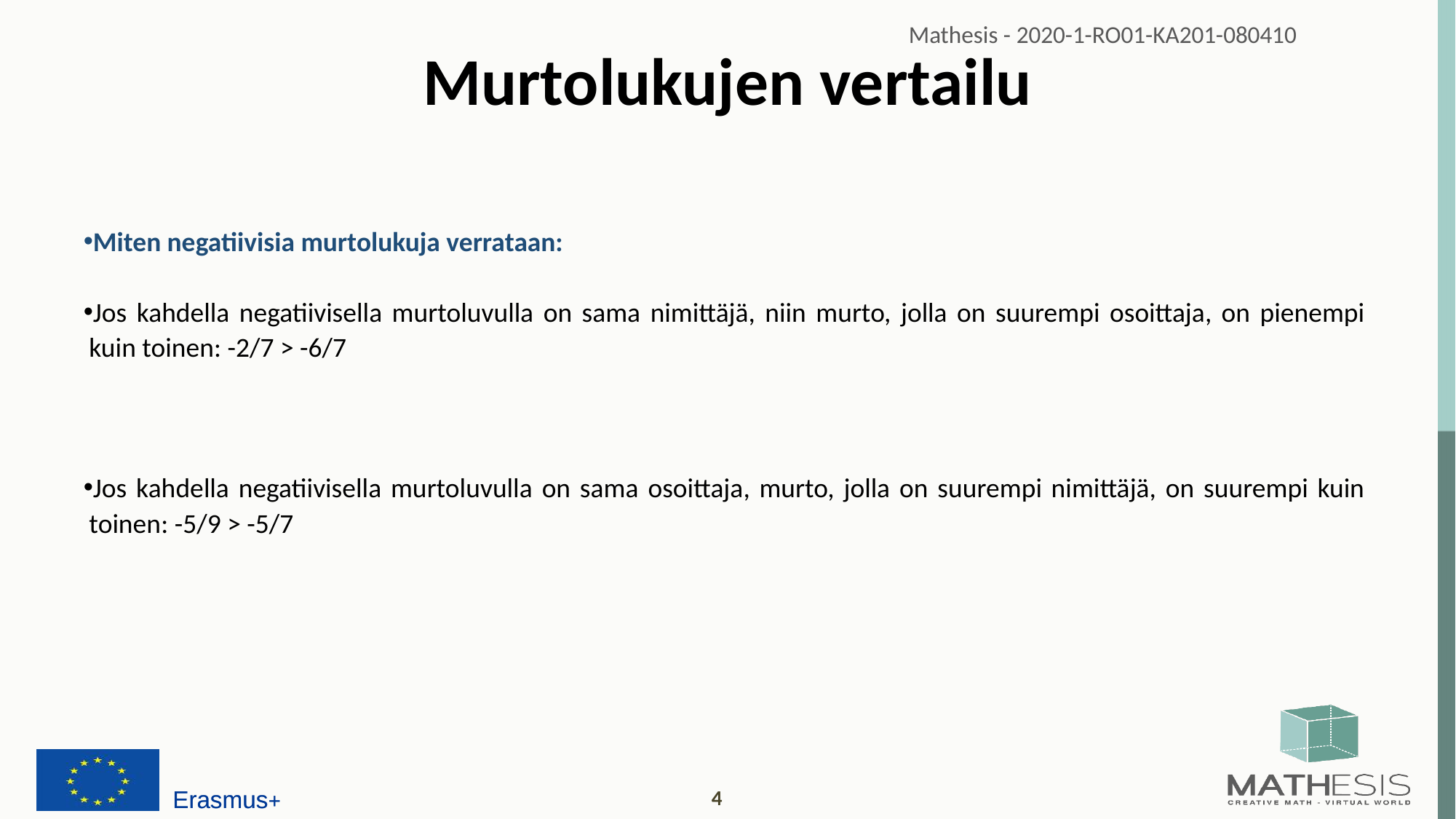

# Murtolukujen vertailu
Miten negatiivisia murtolukuja verrataan:
Jos kahdella negatiivisella murtoluvulla on sama nimittäjä, niin murto, jolla on suurempi osoittaja, on pienempi kuin toinen: -2/7 > -6/7

Jos kahdella negatiivisella murtoluvulla on sama osoittaja, murto, jolla on suurempi nimittäjä, on suurempi kuin toinen: -5/9 > -5/7